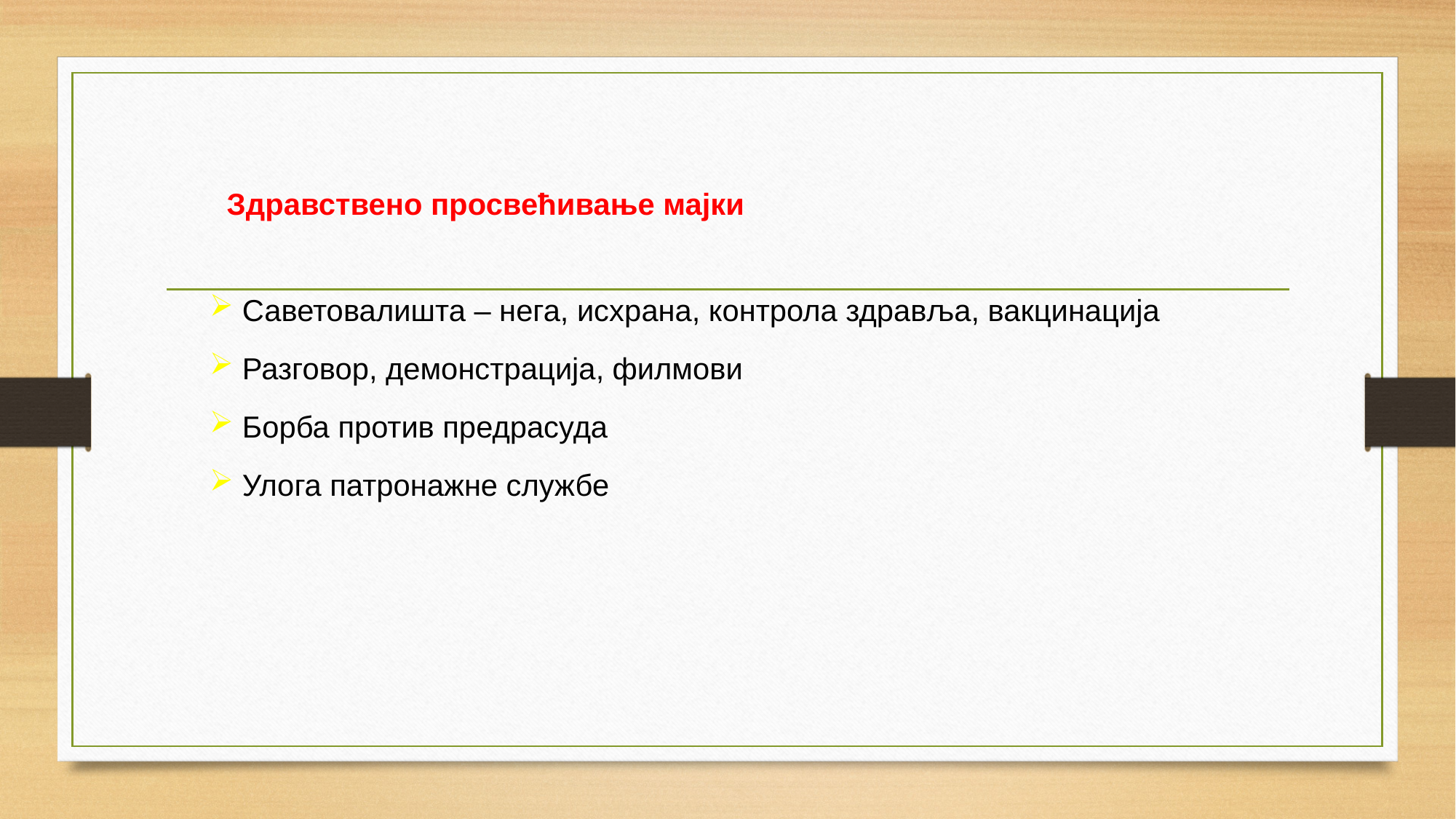

Здравствено просвећивање мајки
 Саветовалишта – нега, исхрана, контрола здравља, вакцинација
 Разговор, демонстрација, филмови
 Борба против предрасуда
 Улога патронажне службе